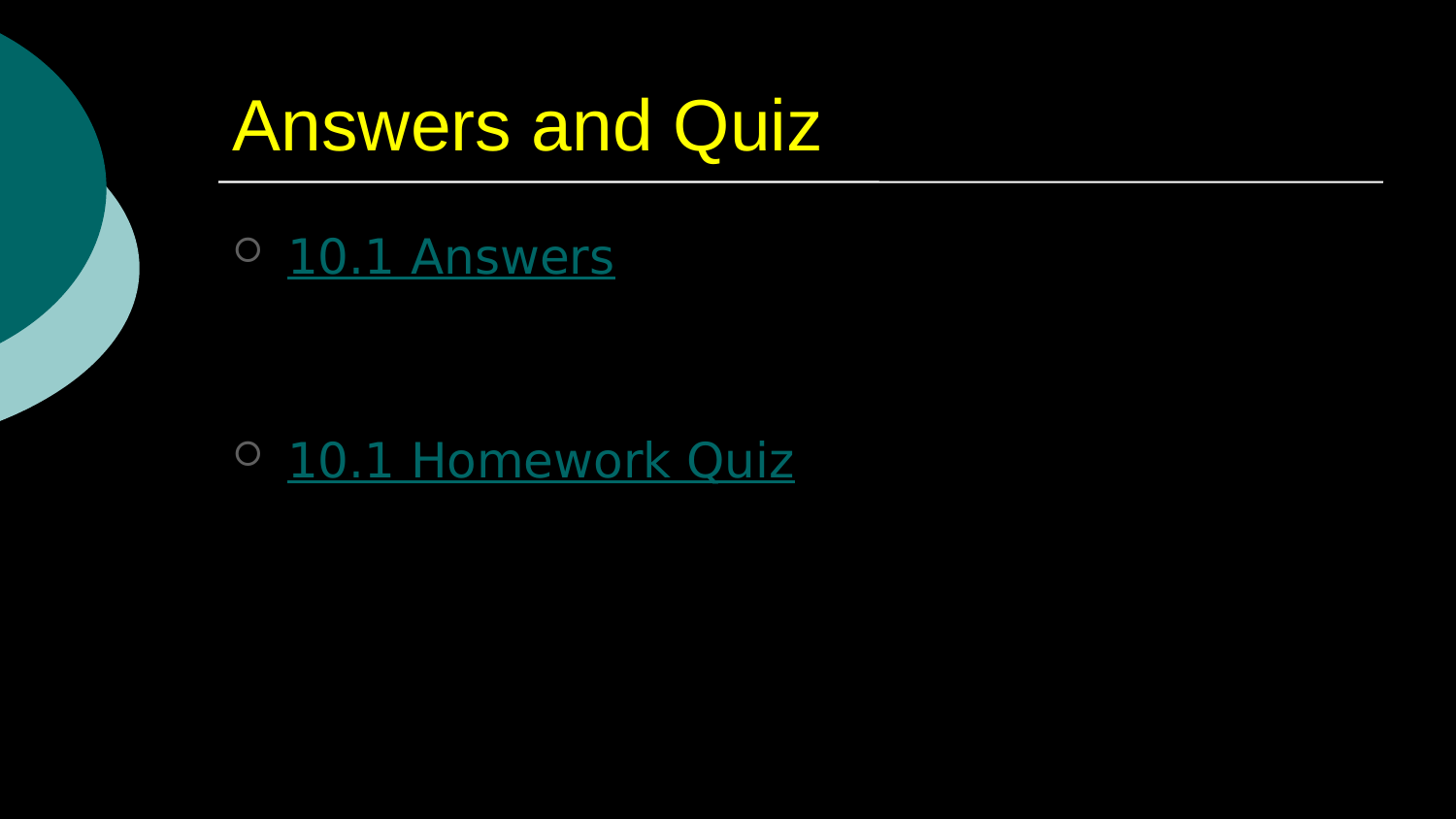

# Answers and Quiz
10.1 Answers

10.1 Homework Quiz